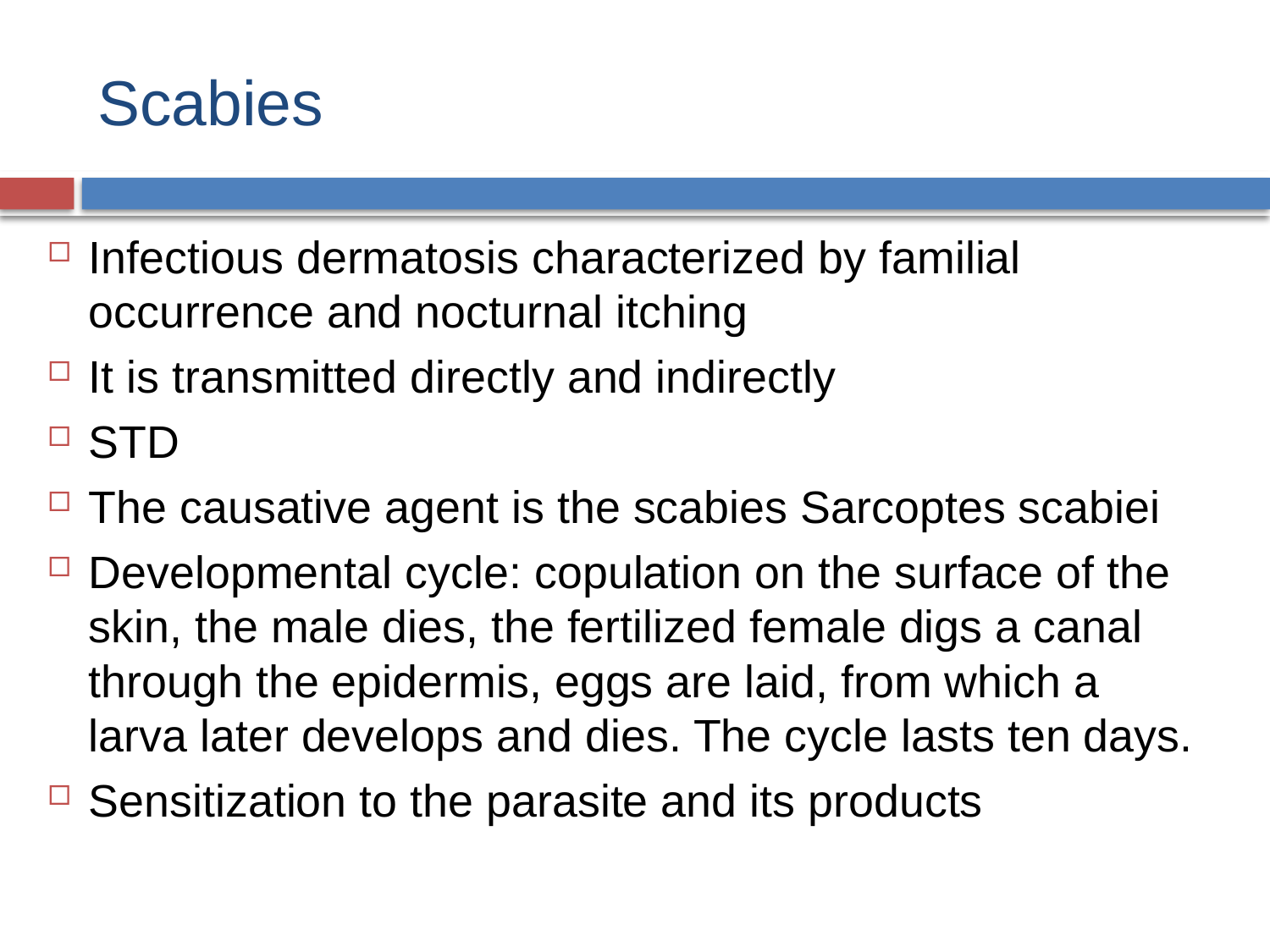

# Scabies
Infectious dermatosis characterized by familial occurrence and nocturnal itching
It is transmitted directly and indirectly
STD
The causative agent is the scabies Sarcoptes scabiei
Developmental cycle: copulation on the surface of the skin, the male dies, the fertilized female digs a canal through the epidermis, eggs are laid, from which a larva later develops and dies. The cycle lasts ten days.
Sensitization to the parasite and its products